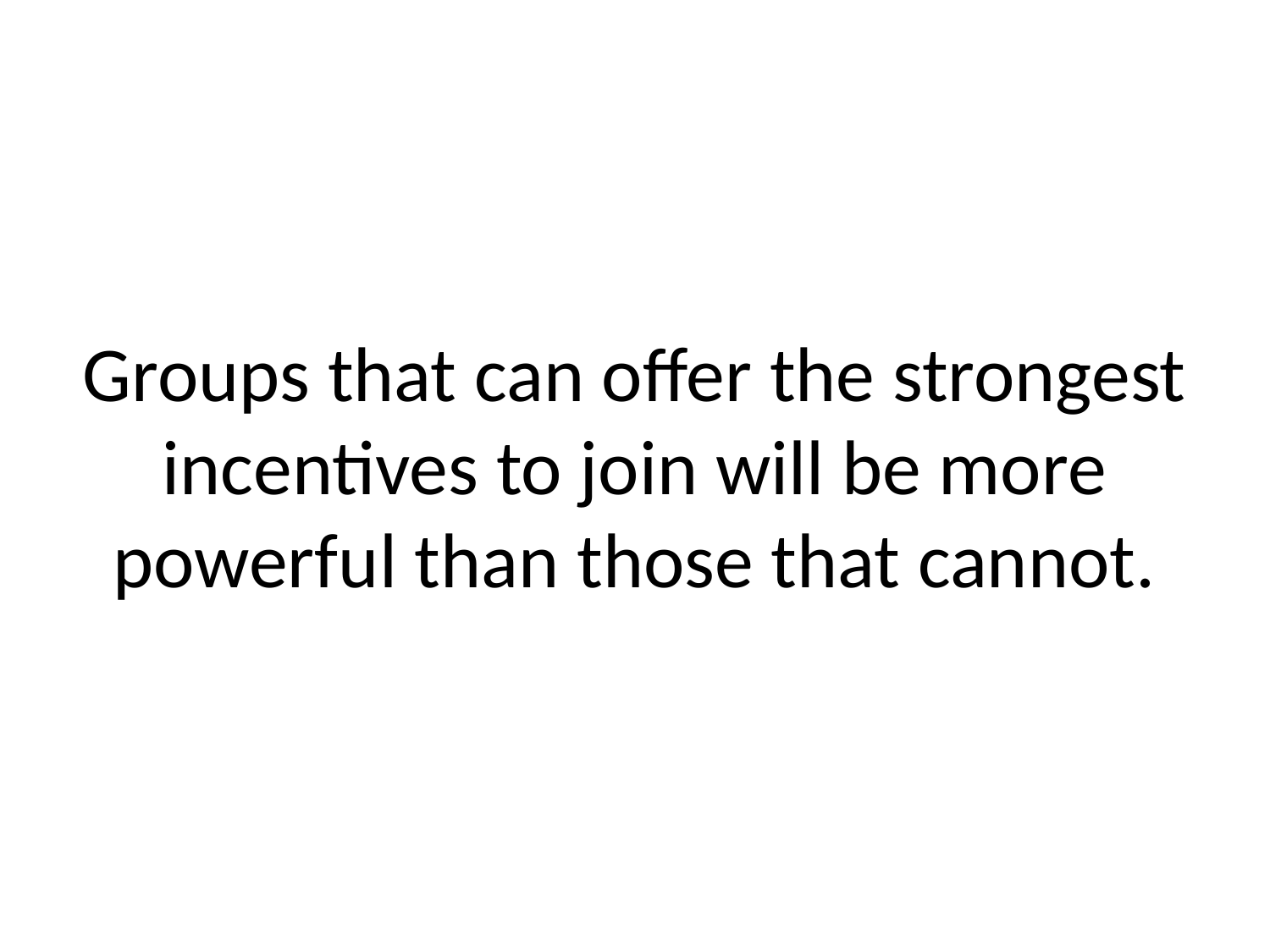

# Groups that can offer the strongest incentives to join will be more powerful than those that cannot.